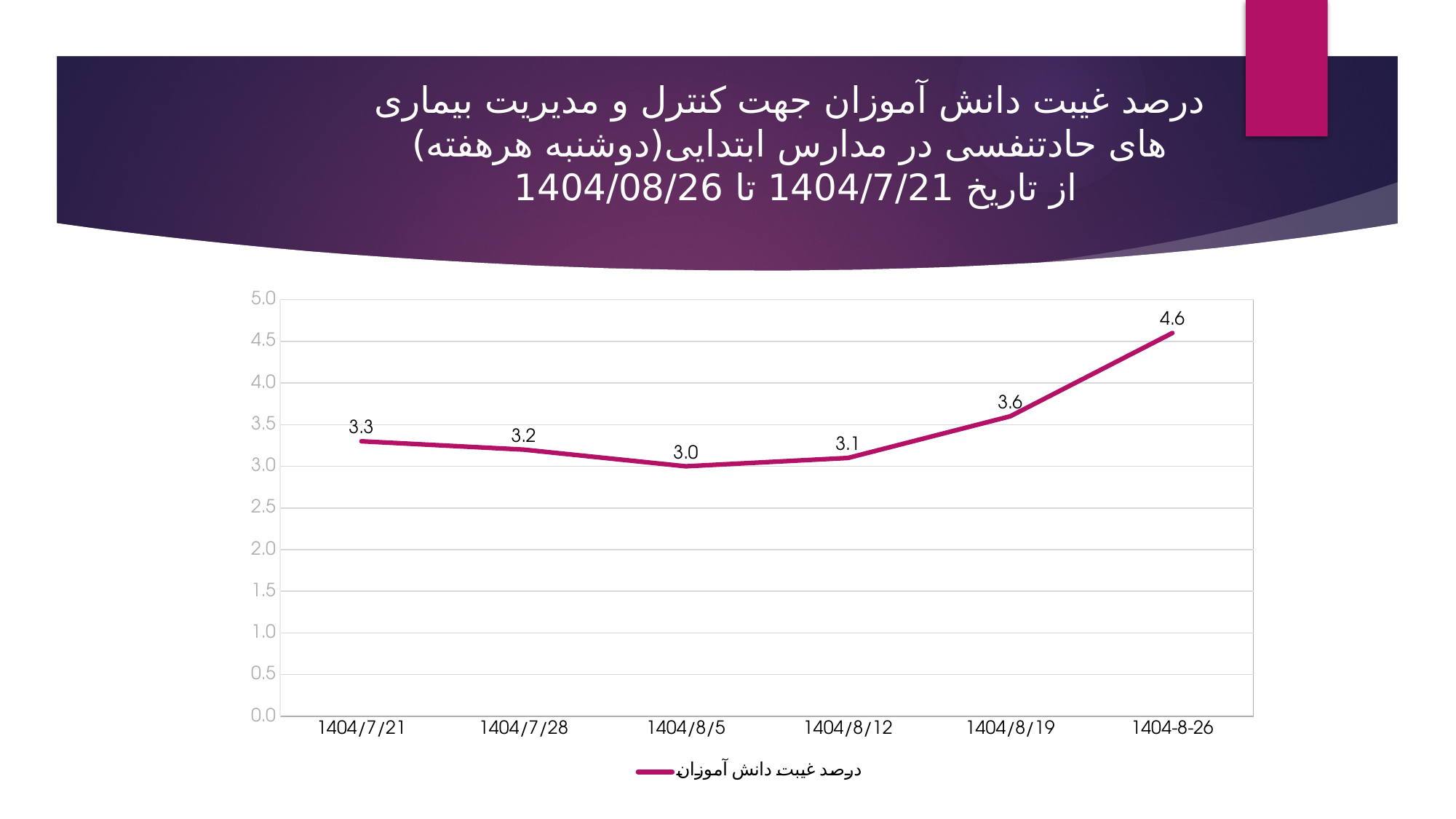

# درصد غیبت دانش آموزان جهت کنترل و مدیریت بیماری های حادتنفسی در مدارس ابتدایی(دوشنبه هرهفته) از تاریخ 1404/7/21 تا 1404/08/26

### Chart

| Category | درصد غیبت دانش آموزان  |
|---|---|
| 1404/7/21 | 3.3 |
| 1404/7/28 | 3.2 |
| 1404/8/5 | 3.0 |
| 1404/8/12 | 3.1 |
| 1404/8/19 | 3.6 |
| 1404-8-26 | 4.6 |